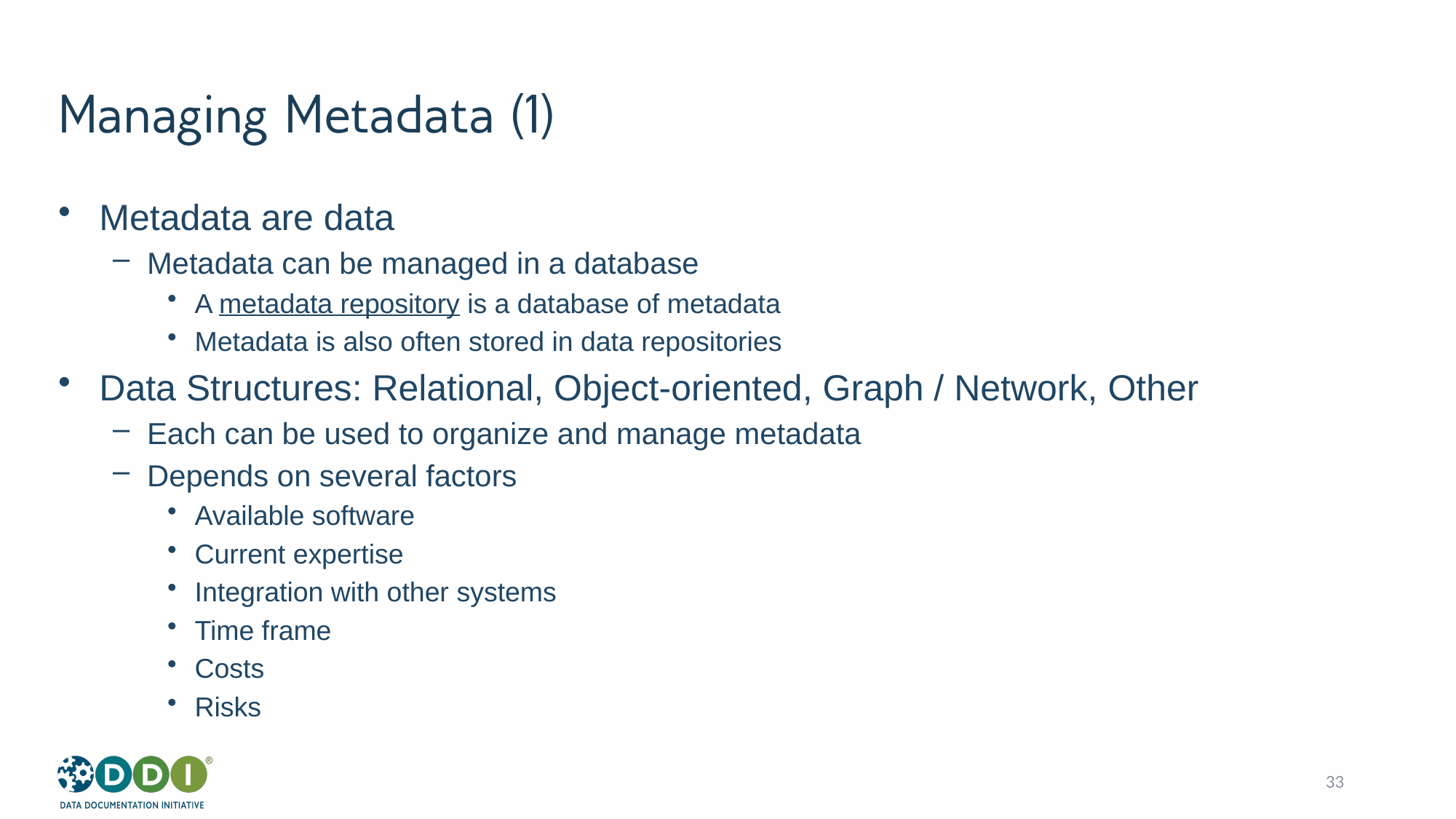

# Managing Metadata (1)
Metadata are data
Metadata can be managed in a database
A metadata repository is a database of metadata
Metadata is also often stored in data repositories
Data Structures: Relational, Object-oriented, Graph / Network, Other
Each can be used to organize and manage metadata
Depends on several factors
Available software
Current expertise
Integration with other systems
Time frame
Costs
Risks
33